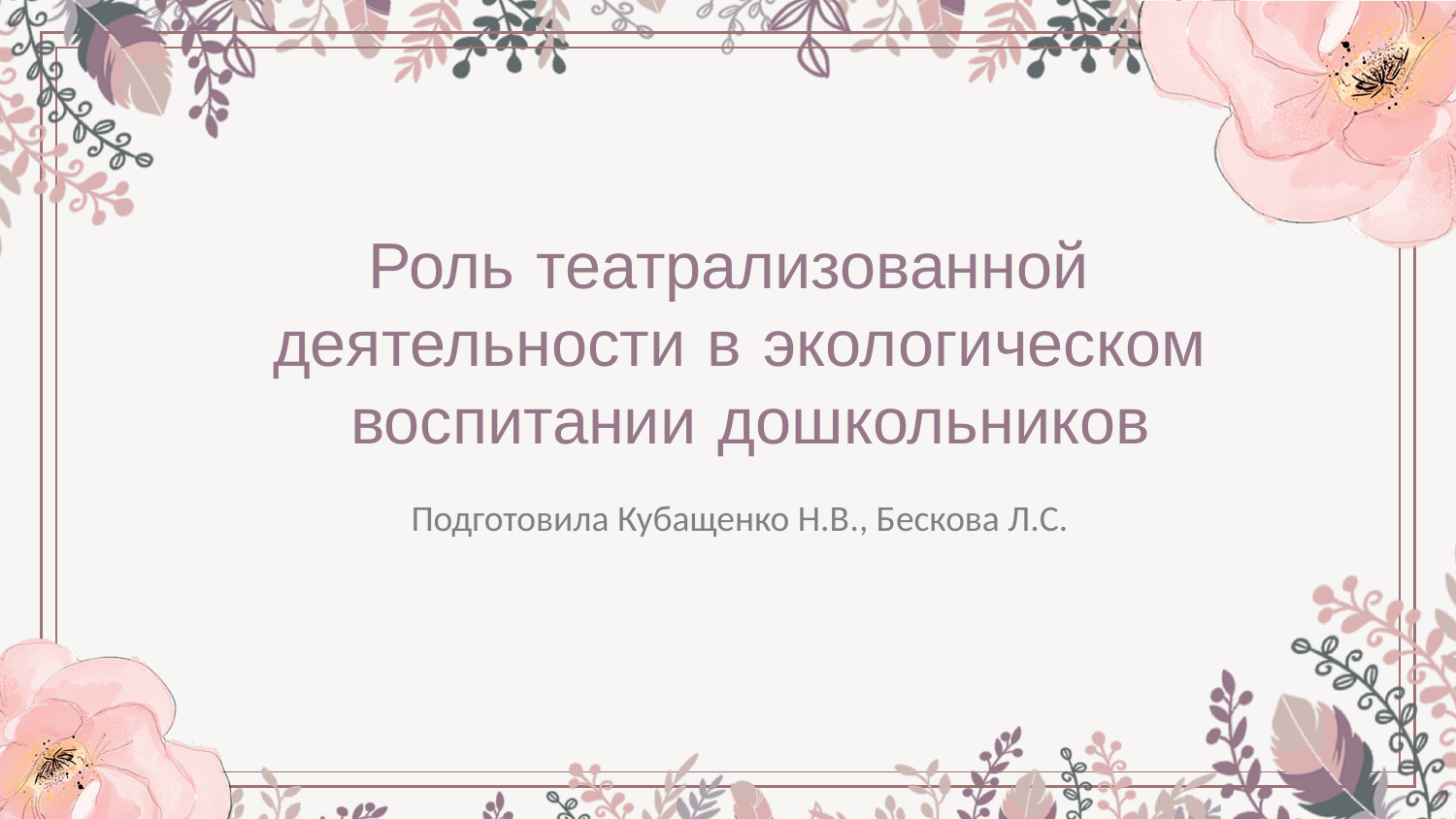

Роль театрализованной
деятельности в экологическом
 воспитании дошкольников
Подготовила Кубащенко Н.В., Бескова Л.С.